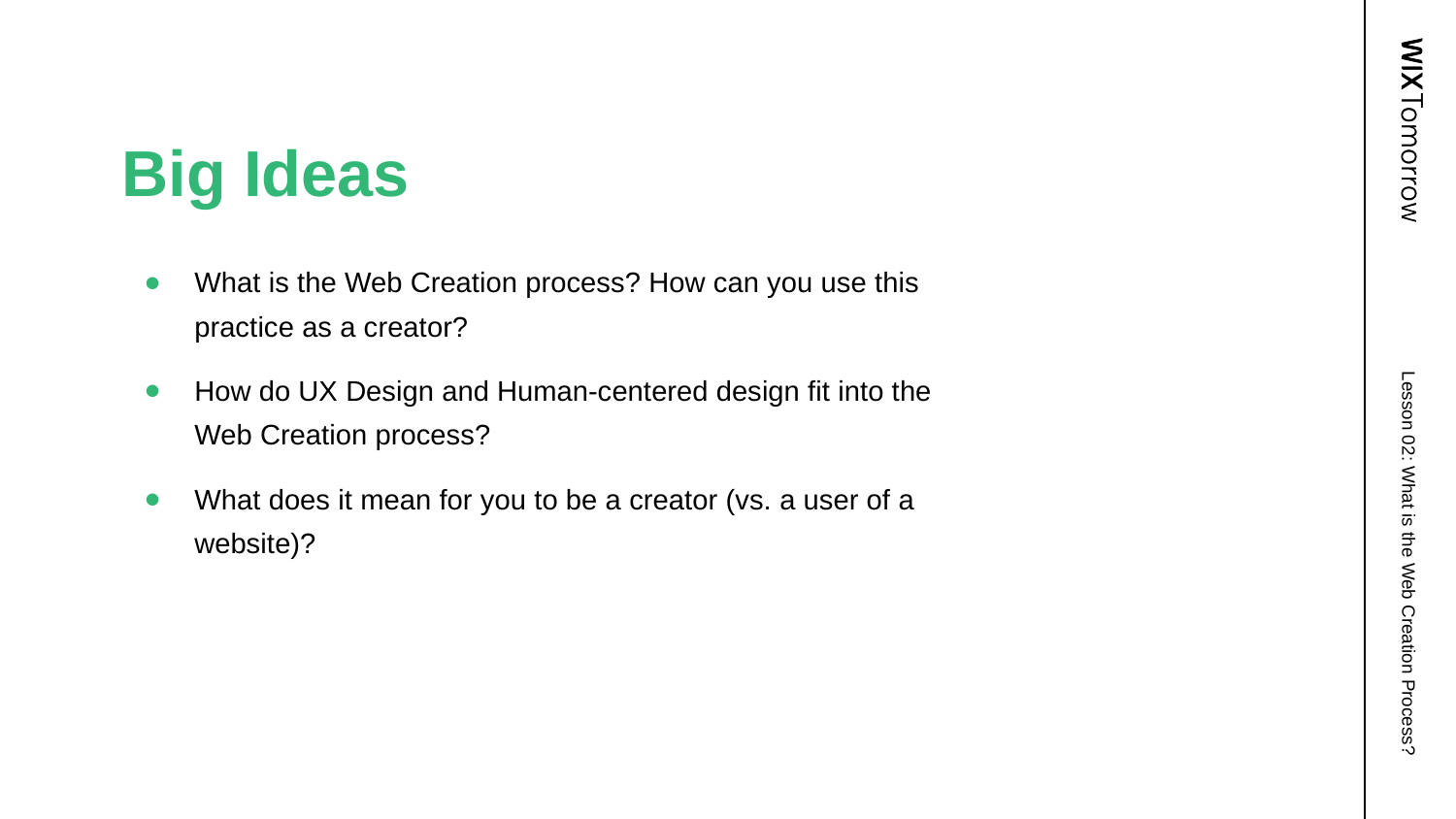

# Big Ideas
What is the Web Creation process? How can you use this practice as a creator?
How do UX Design and Human-centered design fit into the Web Creation process?
What does it mean for you to be a creator (vs. a user of a website)?